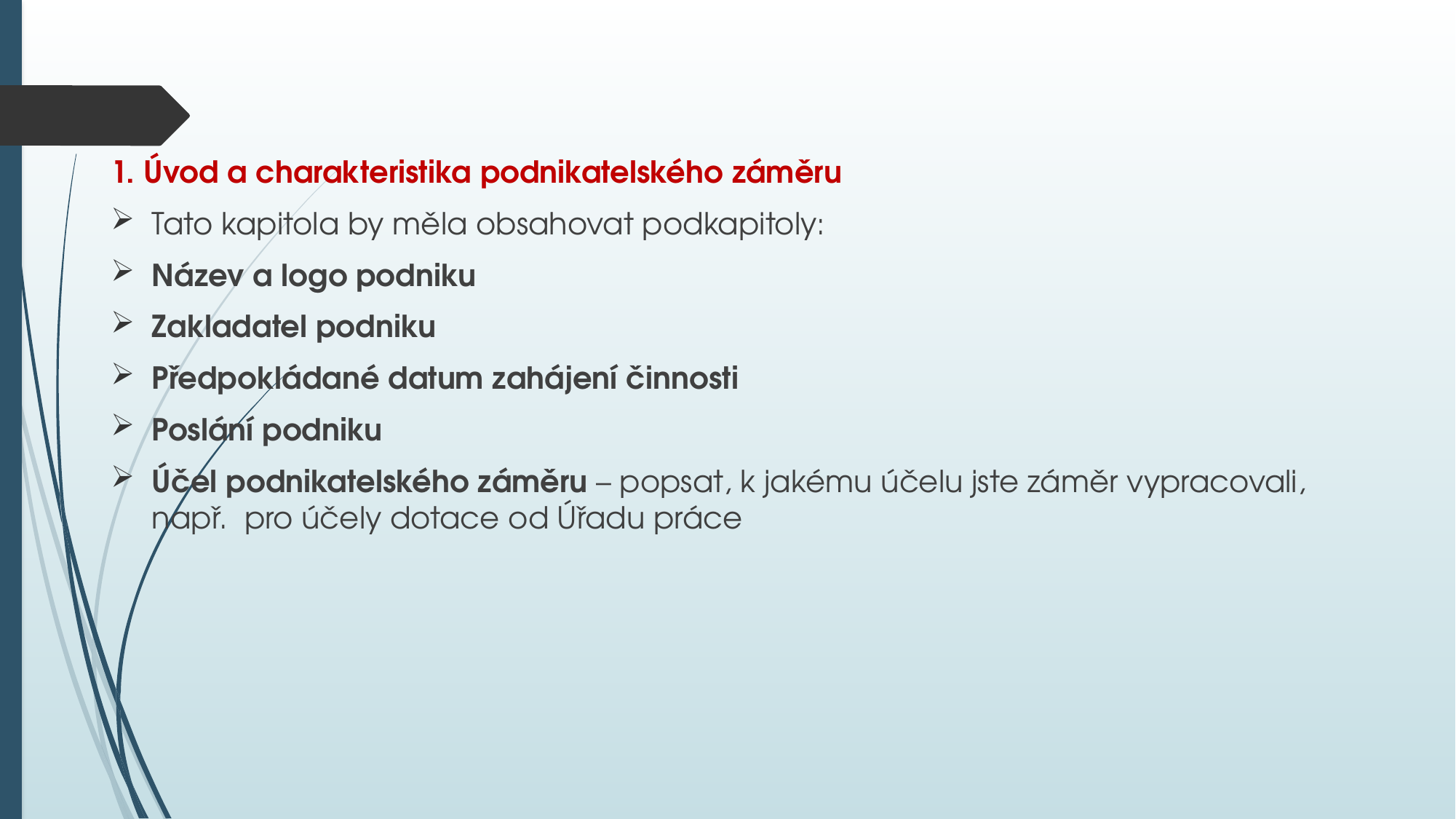

1. Úvod a charakteristika podnikatelského záměru
Tato kapitola by měla obsahovat podkapitoly:
Název a logo podniku
Zakladatel podniku
Předpokládané datum zahájení činnosti
Poslání podniku
Účel podnikatelského záměru – popsat, k jakému účelu jste záměr vypracovali, např.  pro účely dotace od Úřadu práce